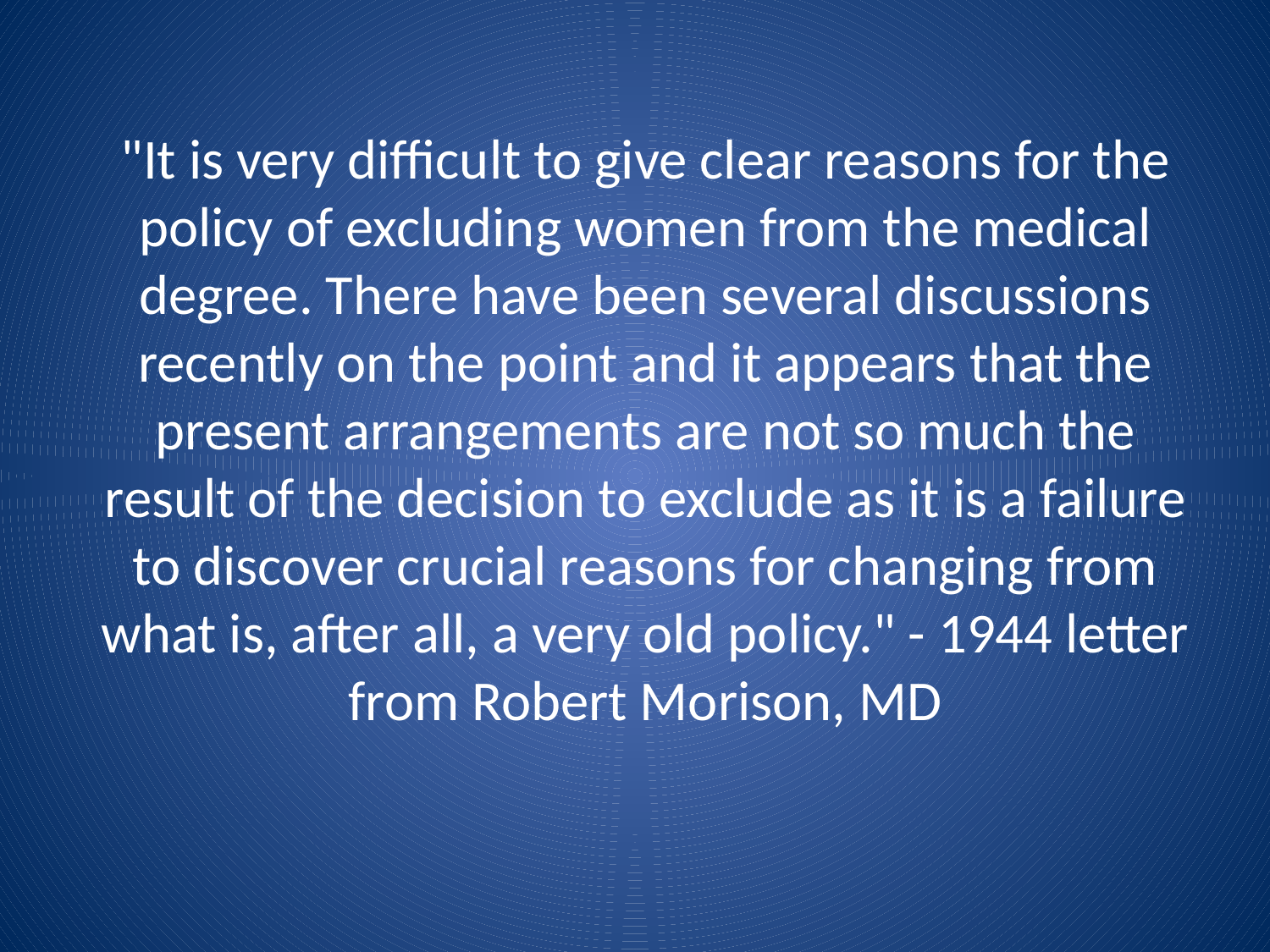

#
"It is very difficult to give clear reasons for the policy of excluding women from the medical degree. There have been several discussions recently on the point and it appears that the present arrangements are not so much the result of the decision to exclude as it is a failure to discover crucial reasons for changing from what is, after all, a very old policy." - 1944 letter from Robert Morison, MD